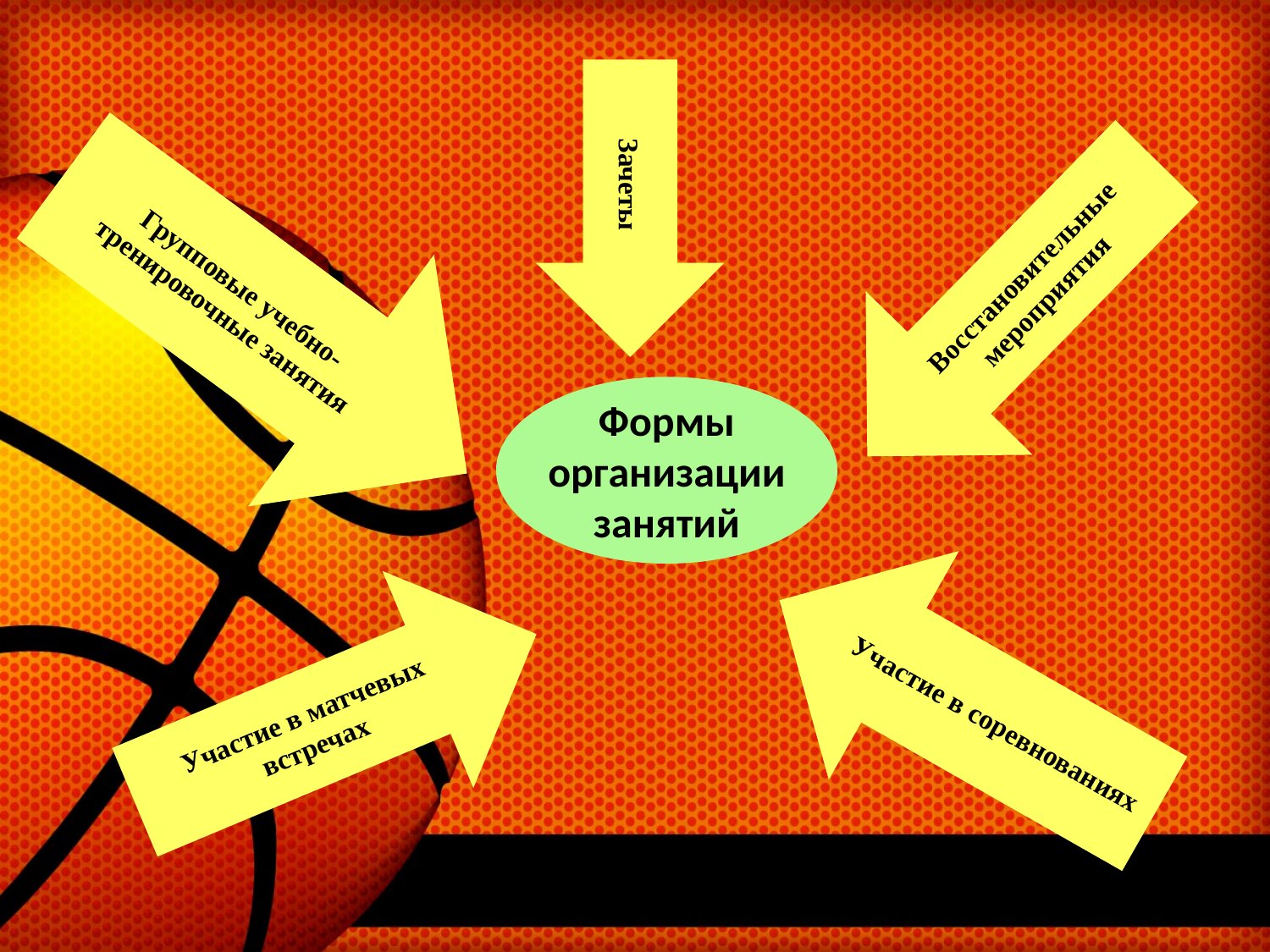

Зачеты
Групповые учебно-тренировочные занятия
Восстановительные мероприятия
Формы организации занятий
Участие в соревнованиях
Участие в матчевых встречах